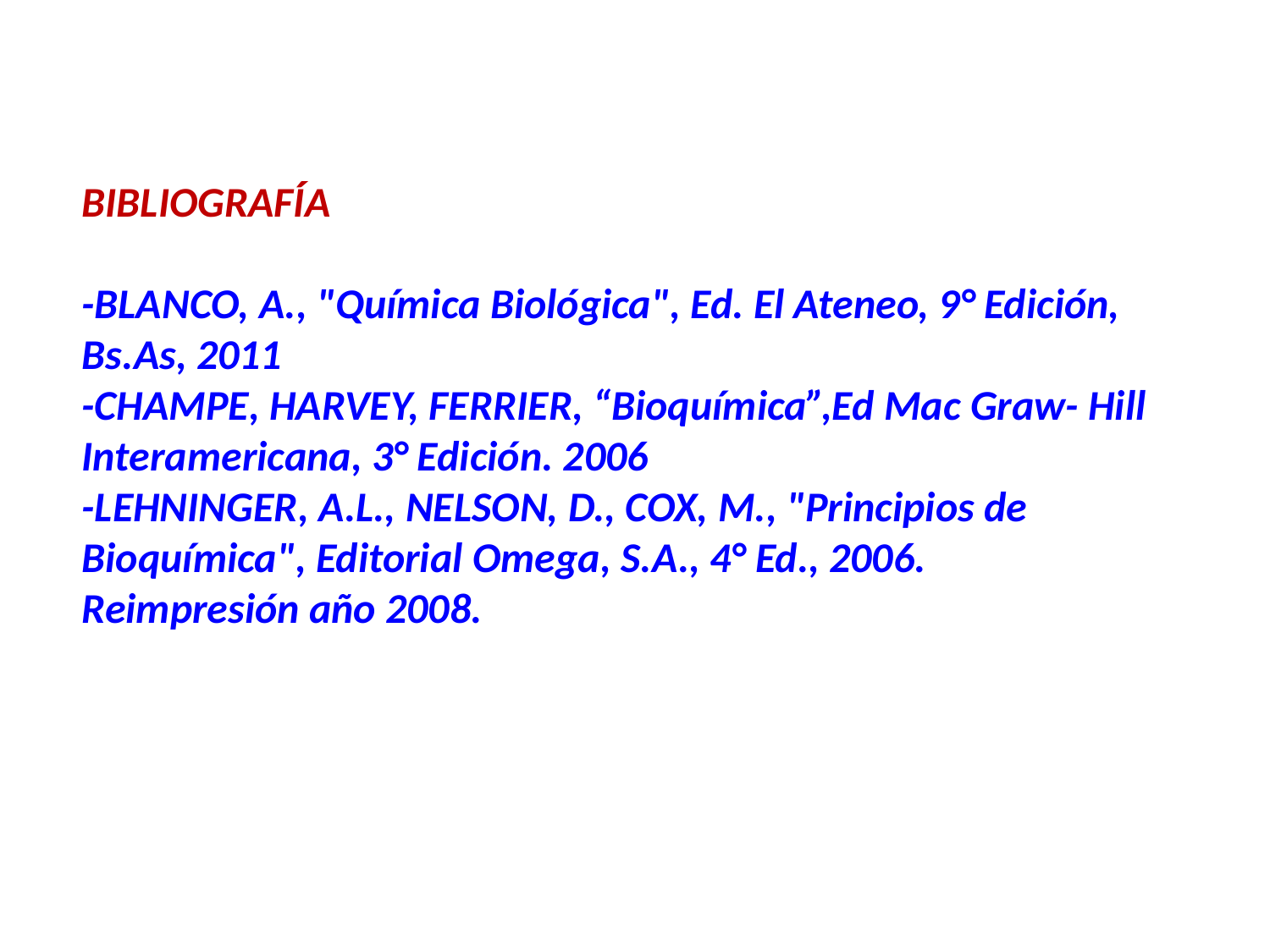

BIBLIOGRAFÍA

-BLANCO, A., "Química Biológica", Ed. El Ateneo, 9° Edición, Bs.As, 2011
-CHAMPE, HARVEY, FERRIER, “Bioquímica”,Ed Mac Graw- Hill Interamericana, 3° Edición. 2006
-LEHNINGER, A.L., NELSON, D., COX, M., "Principios de Bioquímica", Editorial Omega, S.A., 4° Ed., 2006. Reimpresión año 2008.